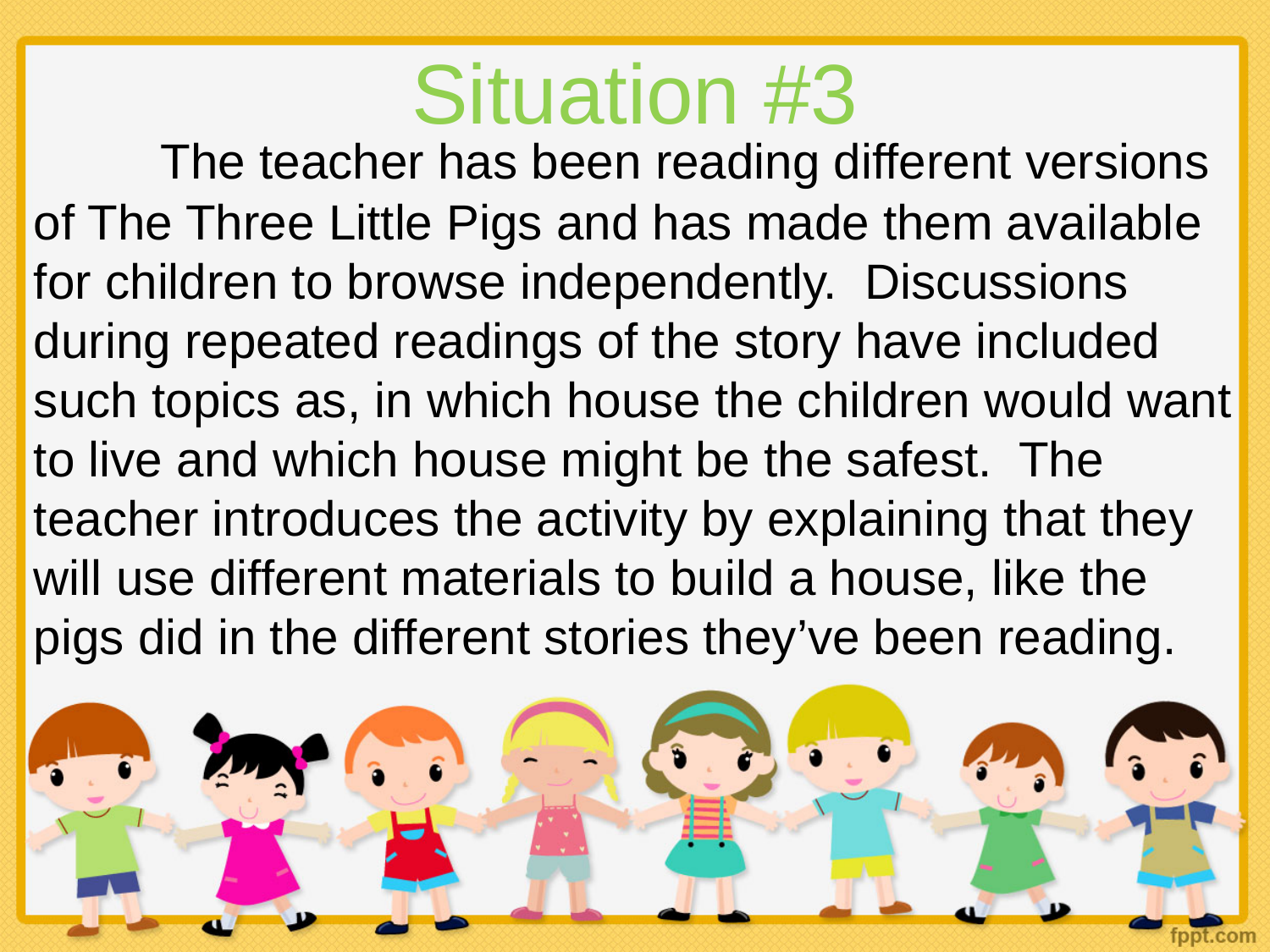

# Situation #3
	The teacher has been reading different versions of The Three Little Pigs and has made them available for children to browse independently.  Discussions during repeated readings of the story have included such topics as, in which house the children would want to live and which house might be the safest.  The teacher introduces the activity by explaining that they will use different materials to build a house, like the pigs did in the different stories they’ve been reading.